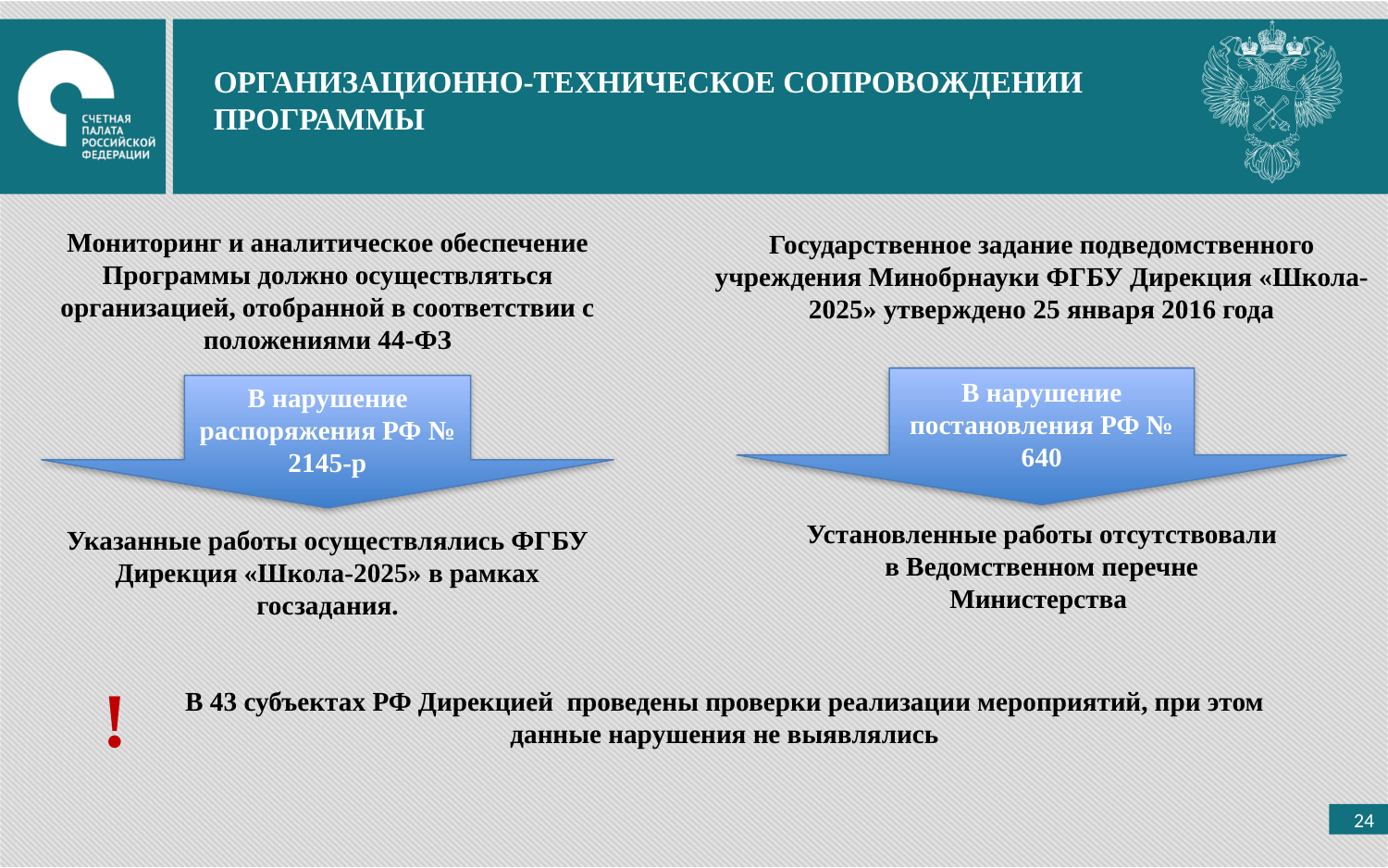

ОРГАНИЗАЦИОННО-ТЕХНИЧЕСКОЕ СОПРОВОЖДЕНИИ ПРОГРАММЫ
Мониторинг и аналитическое обеспечение Программы должно осуществляться организацией, отобранной в соответствии с положениями 44-ФЗ
Государственное задание подведомственного учреждения Минобрнауки ФГБУ Дирекция «Школа-2025» утверждено 25 января 2016 года
В нарушение постановления РФ № 640
В нарушение распоряжения РФ № 2145-р
Установленные работы отсутствовали в Ведомственном перечне Министерства
Указанные работы осуществлялись ФГБУ Дирекция «Школа-2025» в рамках госзадания.
!
В 43 субъектах РФ Дирекцией  проведены проверки реализации мероприятий, при этом данные нарушения не выявлялись